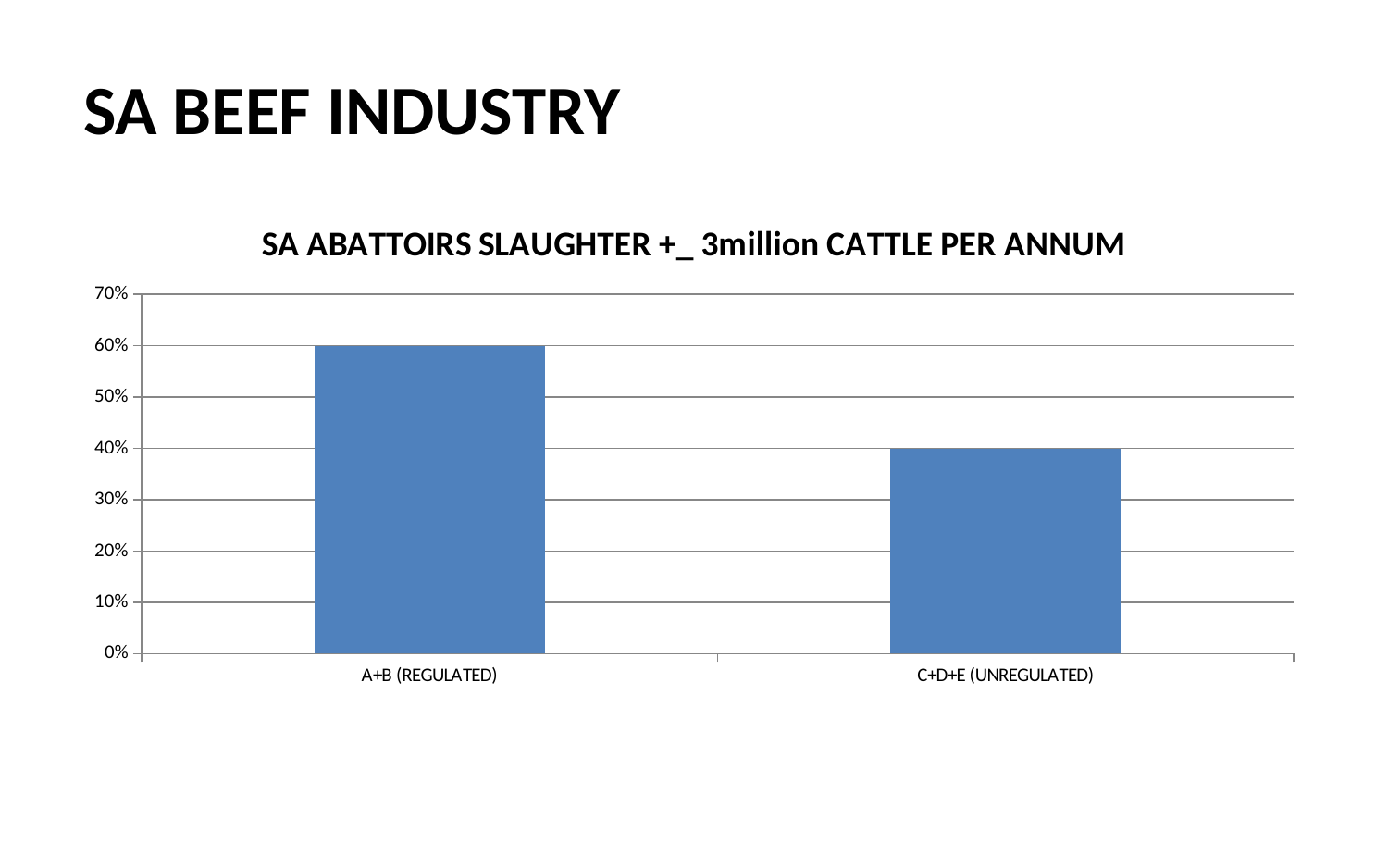

# SA BEEF INDUSTRY

### Chart: SA ABATTOIRS SLAUGHTER +_ 3million CATTLE PER ANNUM

| Category |  |
|---|---|
| A+B (REGULATED) | 0.6 |
| C+D+E (UNREGULATED) | 0.4 |